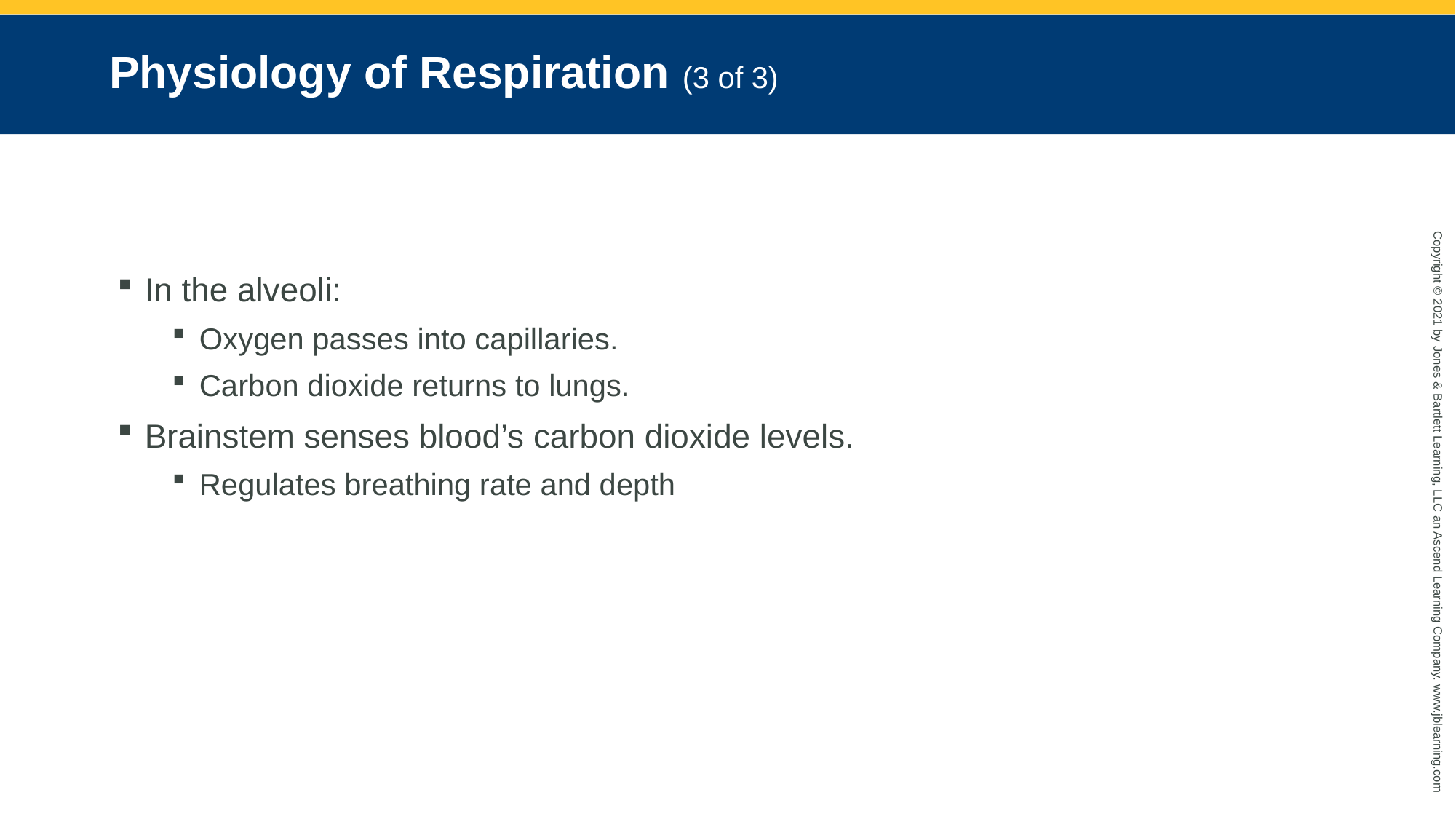

# Physiology of Respiration (3 of 3)
In the alveoli:
Oxygen passes into capillaries.
Carbon dioxide returns to lungs.
Brainstem senses blood’s carbon dioxide levels.
Regulates breathing rate and depth